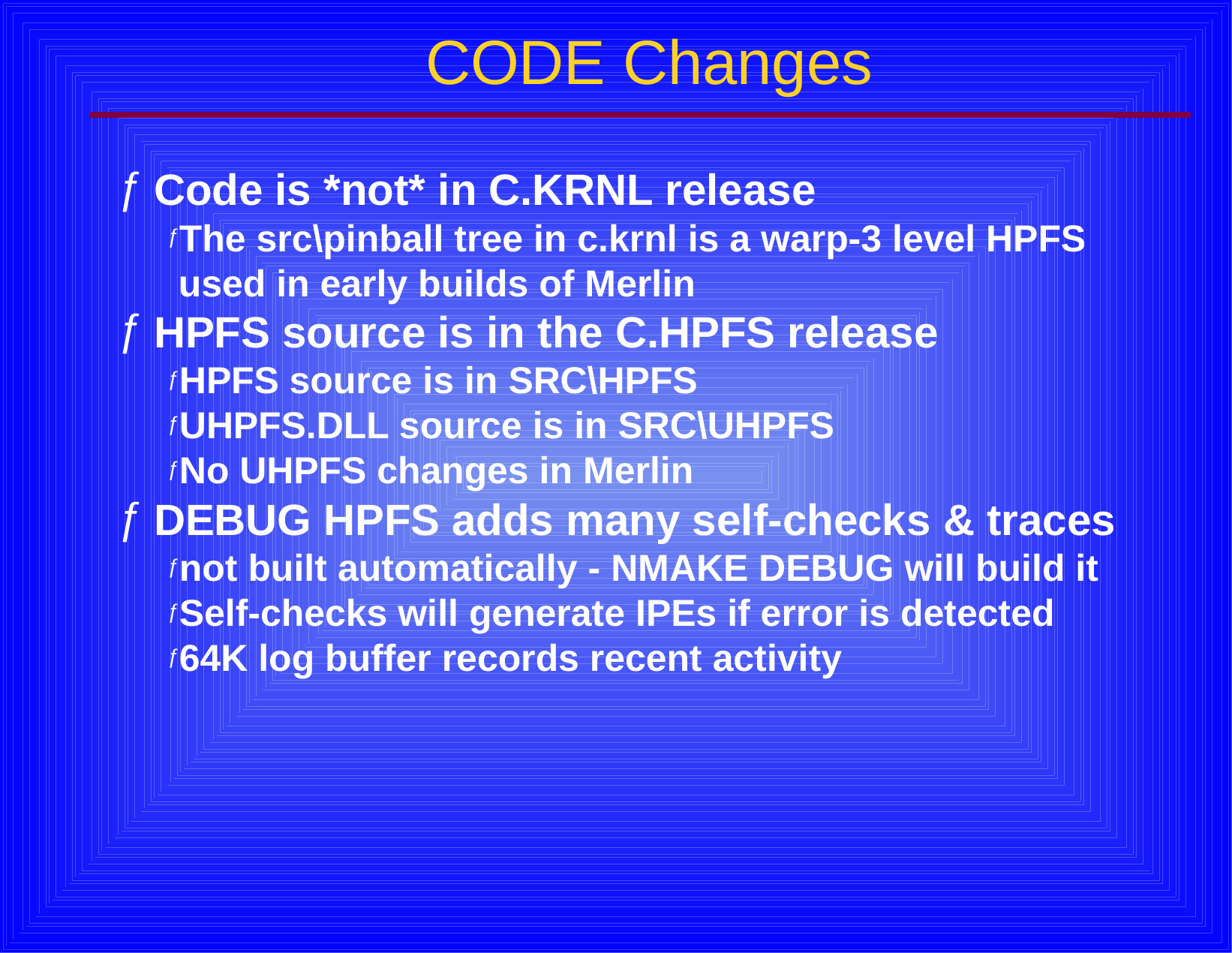

CODE Changes

Code is *not* in C.KRNL release
The src\pinball tree in c.krnl is a warp-3 level HPFS
 used in early builds of Merlin
HPFS source is in the C.HPFS release
HPFS source is in SRC\HPFS
UHPFS.DLL source is in SRC\UHPFS
No UHPFS changes in Merlin
DEBUG HPFS adds many self-checks & traces
not built automatically - NMAKE DEBUG will build it
Self-checks will generate IPEs if error is detected
64K log buffer records recent activity